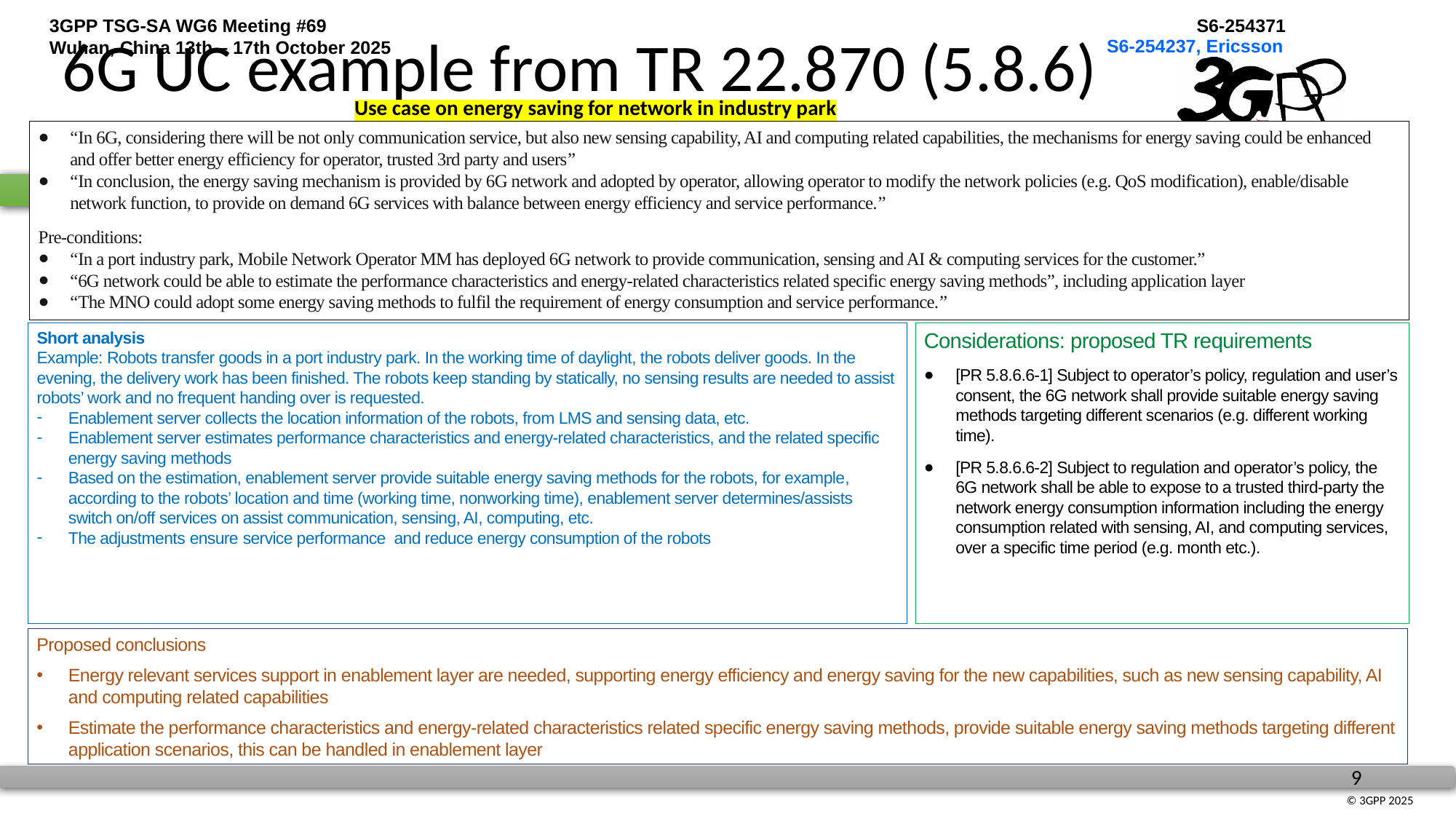

S6-254237, Ericsson
# 6G UC example from TR 22.870 (5.8.6)
Use case on energy saving for network in industry park
“In 6G, considering there will be not only communication service, but also new sensing capability, AI and computing related capabilities, the mechanisms for energy saving could be enhanced and offer better energy efficiency for operator, trusted 3rd party and users”
“In conclusion, the energy saving mechanism is provided by 6G network and adopted by operator, allowing operator to modify the network policies (e.g. QoS modification), enable/disable network function, to provide on demand 6G services with balance between energy efficiency and service performance.”
Pre-conditions:
“In a port industry park, Mobile Network Operator MM has deployed 6G network to provide communication, sensing and AI & computing services for the customer.”
“6G network could be able to estimate the performance characteristics and energy-related characteristics related specific energy saving methods”, including application layer
“The MNO could adopt some energy saving methods to fulfil the requirement of energy consumption and service performance.”

Short analysis
Example: Robots transfer goods in a port industry park. In the working time of daylight, the robots deliver goods. In the evening, the delivery work has been finished. The robots keep standing by statically, no sensing results are needed to assist robots’ work and no frequent handing over is requested.
Enablement server collects the location information of the robots, from LMS and sensing data, etc.
Enablement server estimates performance characteristics and energy-related characteristics, and the related specific energy saving methods
Based on the estimation, enablement server provide suitable energy saving methods for the robots, for example, according to the robots’ location and time (working time, nonworking time), enablement server determines/assists switch on/off services on assist communication, sensing, AI, computing, etc.
The adjustments ensure service performance  and reduce energy consumption of the robots
Considerations: proposed TR requirements
[PR 5.8.6.6-1] Subject to operator’s policy, regulation and user’s consent, the 6G network shall provide suitable energy saving methods targeting different scenarios (e.g. different working time).
[PR 5.8.6.6-2] Subject to regulation and operator’s policy, the 6G network shall be able to expose to a trusted third-party the network energy consumption information including the energy consumption related with sensing, AI, and computing services, over a specific time period (e.g. month etc.).

Proposed conclusions
Energy relevant services support in enablement layer are needed, supporting energy efficiency and energy saving for the new capabilities, such as new sensing capability, AI and computing related capabilities
Estimate the performance characteristics and energy-related characteristics related specific energy saving methods, provide suitable energy saving methods targeting different application scenarios, this can be handled in enablement layer